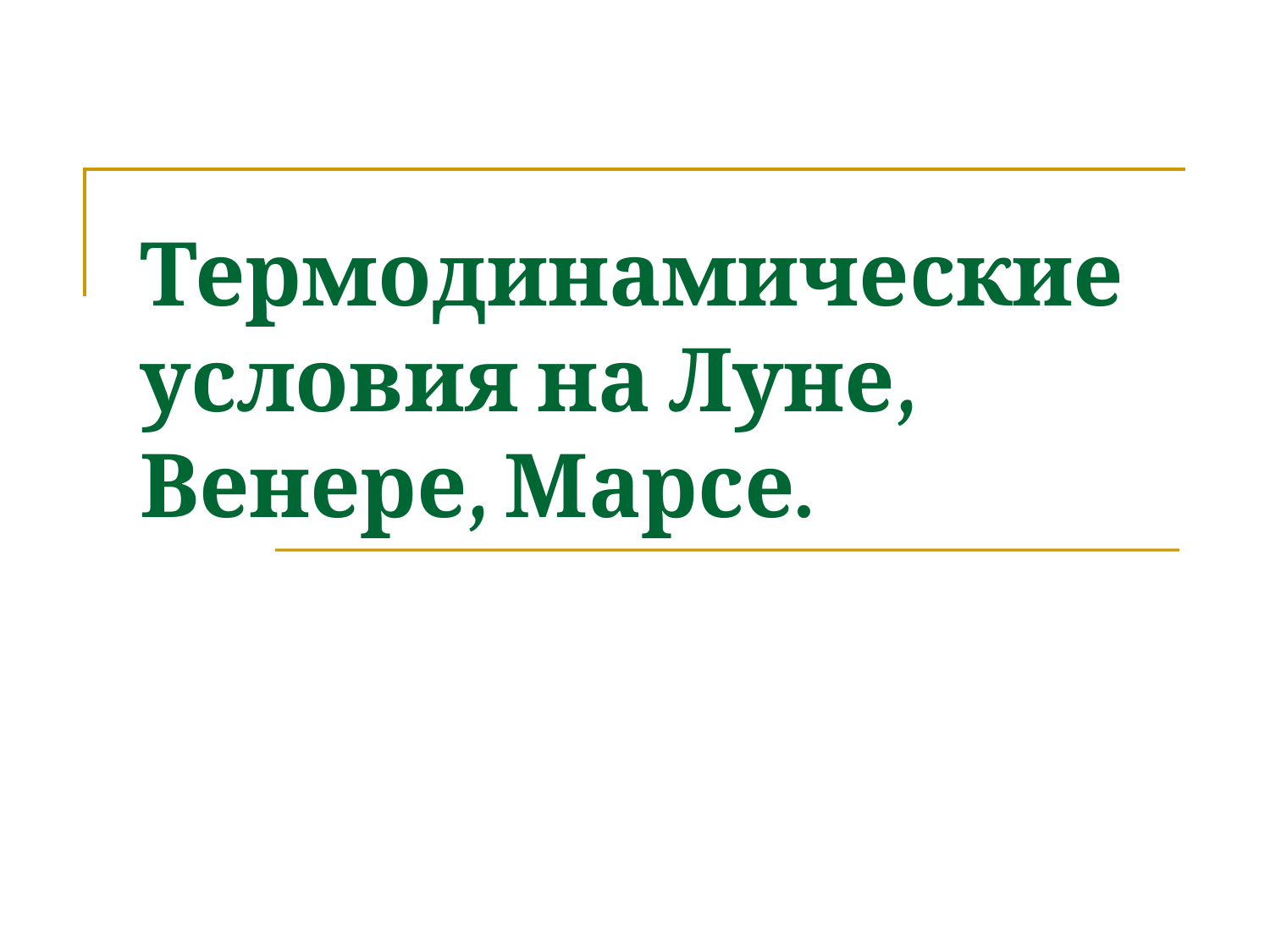

# Термодинамические условия на Луне, Венере, Марсе.